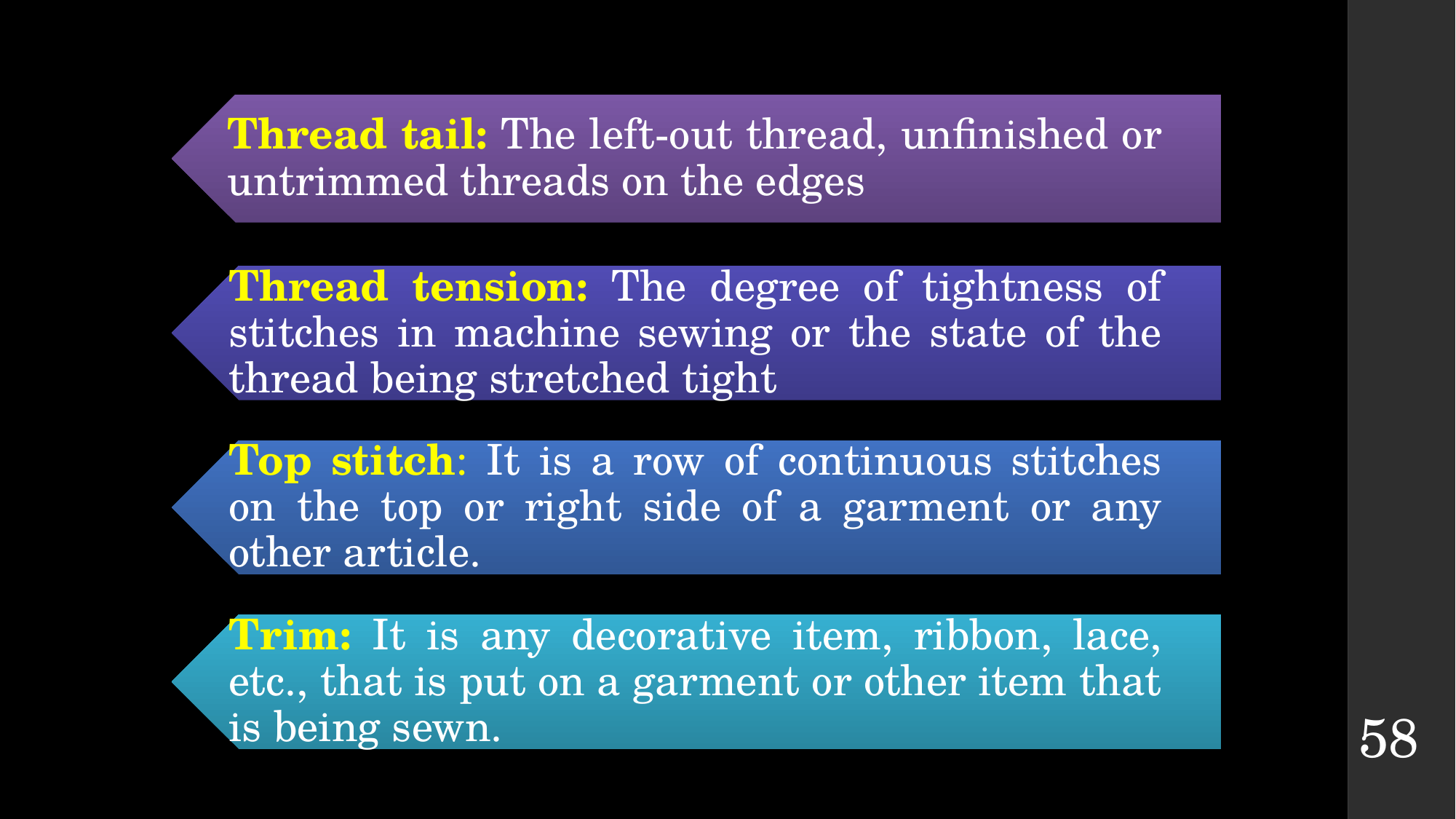

Thread tail: The left-out thread, unfinished or untrimmed threads on the edges
Thread tension: The degree of tightness of stitches in machine sewing or the state of the thread being stretched tight
Top stitch: It is a row of continuous stitches on the top or right side of a garment or any other article.
Trim: It is any decorative item, ribbon, lace, etc., that is put on a garment or other item that is being sewn.
58